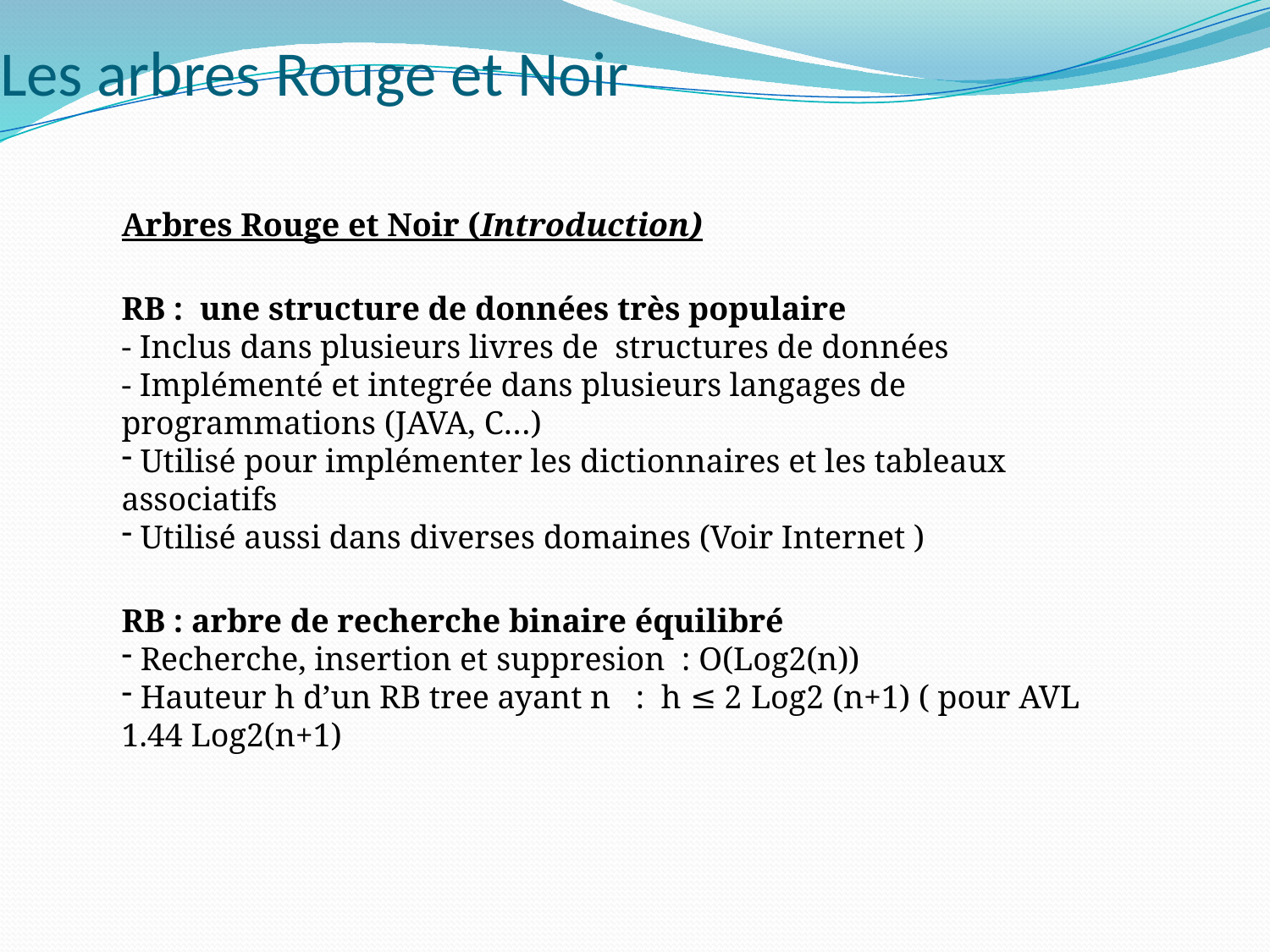

# Les arbres Rouge et Noir
Arbres Rouge et Noir (Introduction)
RB :  une structure de données très populaire
- Inclus dans plusieurs livres de  structures de données
- Implémenté et integrée dans plusieurs langages de programmations (JAVA, C…)
 Utilisé pour implémenter les dictionnaires et les tableaux associatifs
 Utilisé aussi dans diverses domaines (Voir Internet )
RB : arbre de recherche binaire équilibré
 Recherche, insertion et suppresion  : O(Log2(n))
 Hauteur h d’un RB tree ayant n   :  h ≤ 2 Log2 (n+1) ( pour AVL 1.44 Log2(n+1)